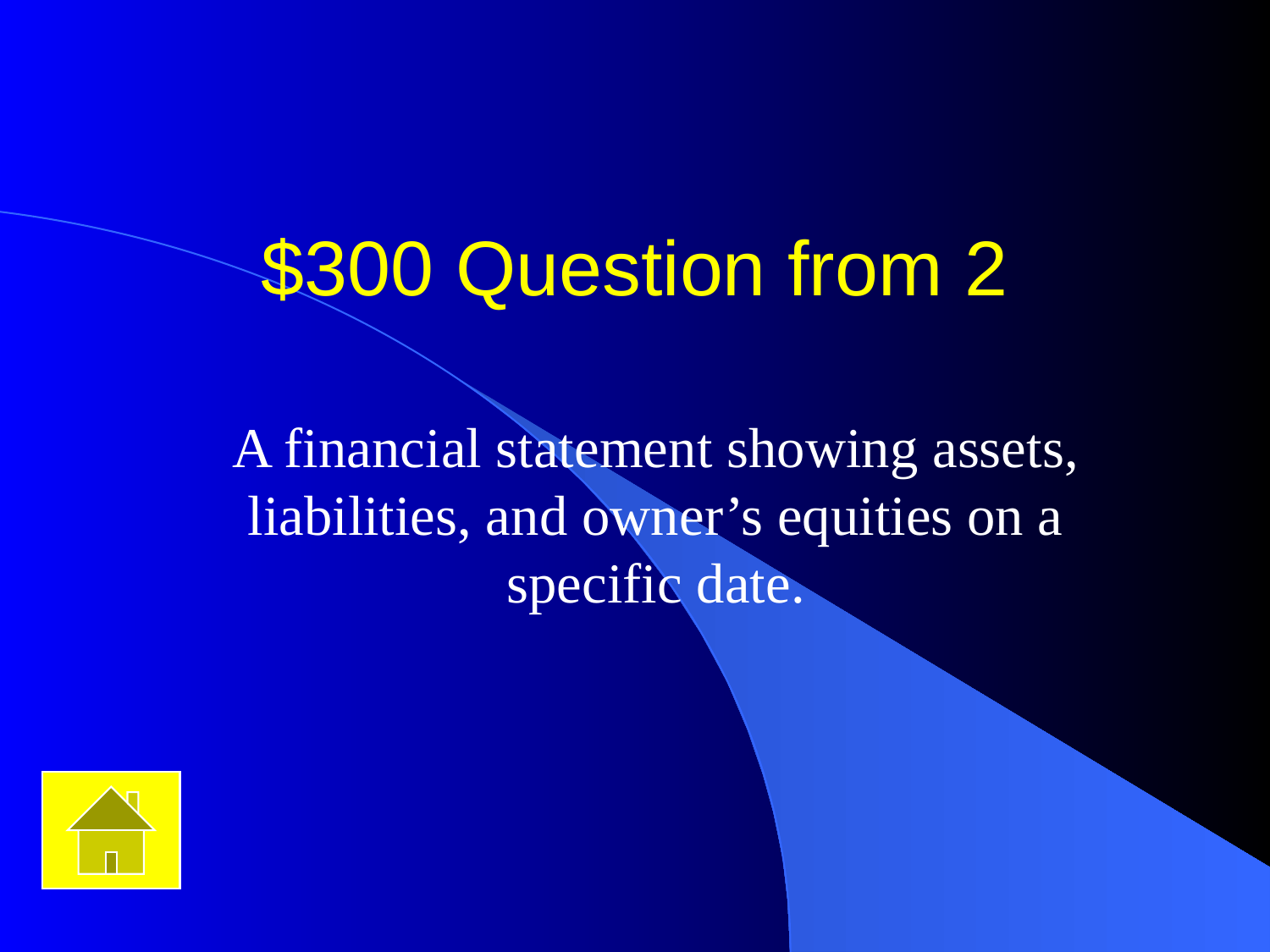

# $300 Question from 2
A financial statement showing assets, liabilities, and owner’s equities on a specific date.